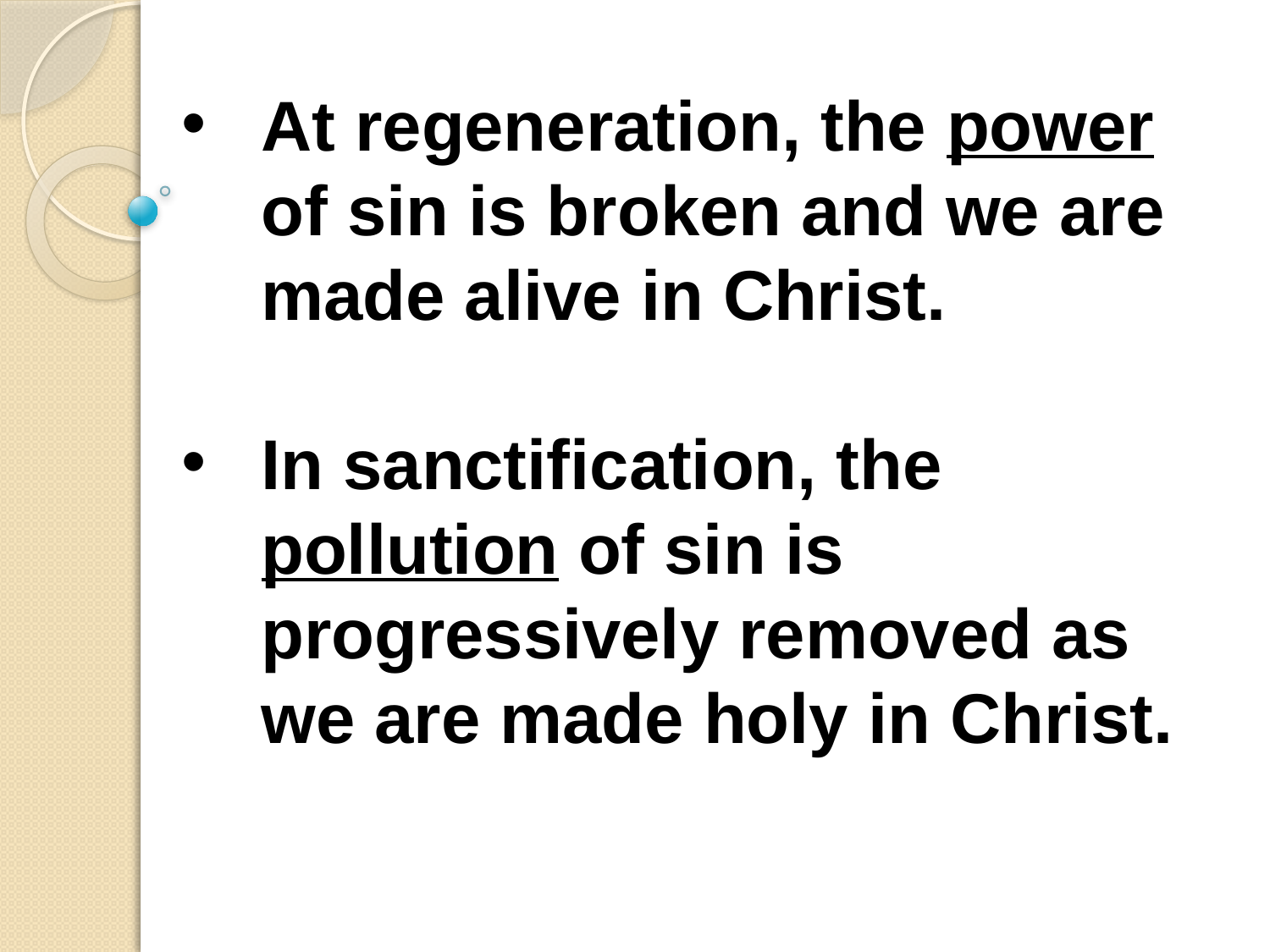

At regeneration, the power of sin is broken and we are made alive in Christ.

In sanctification, the pollution of sin is progressively removed as we are made holy in Christ.